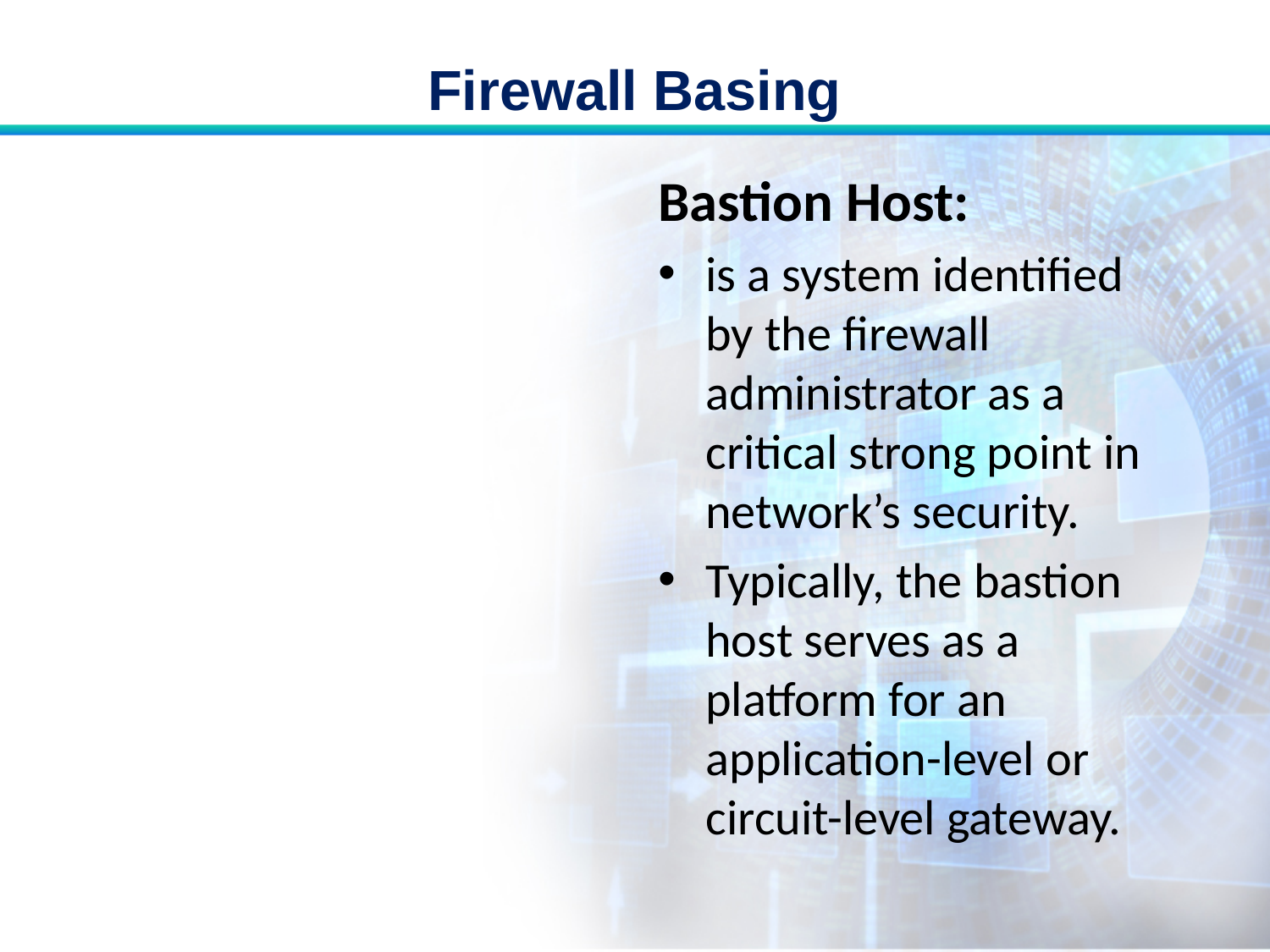

# Firewall Basing
Bastion Host:
is a system identified by the firewall administrator as a critical strong point in  network’s security.
Typically, the bastion host serves as a platform for an application-level or circuit-level gateway.